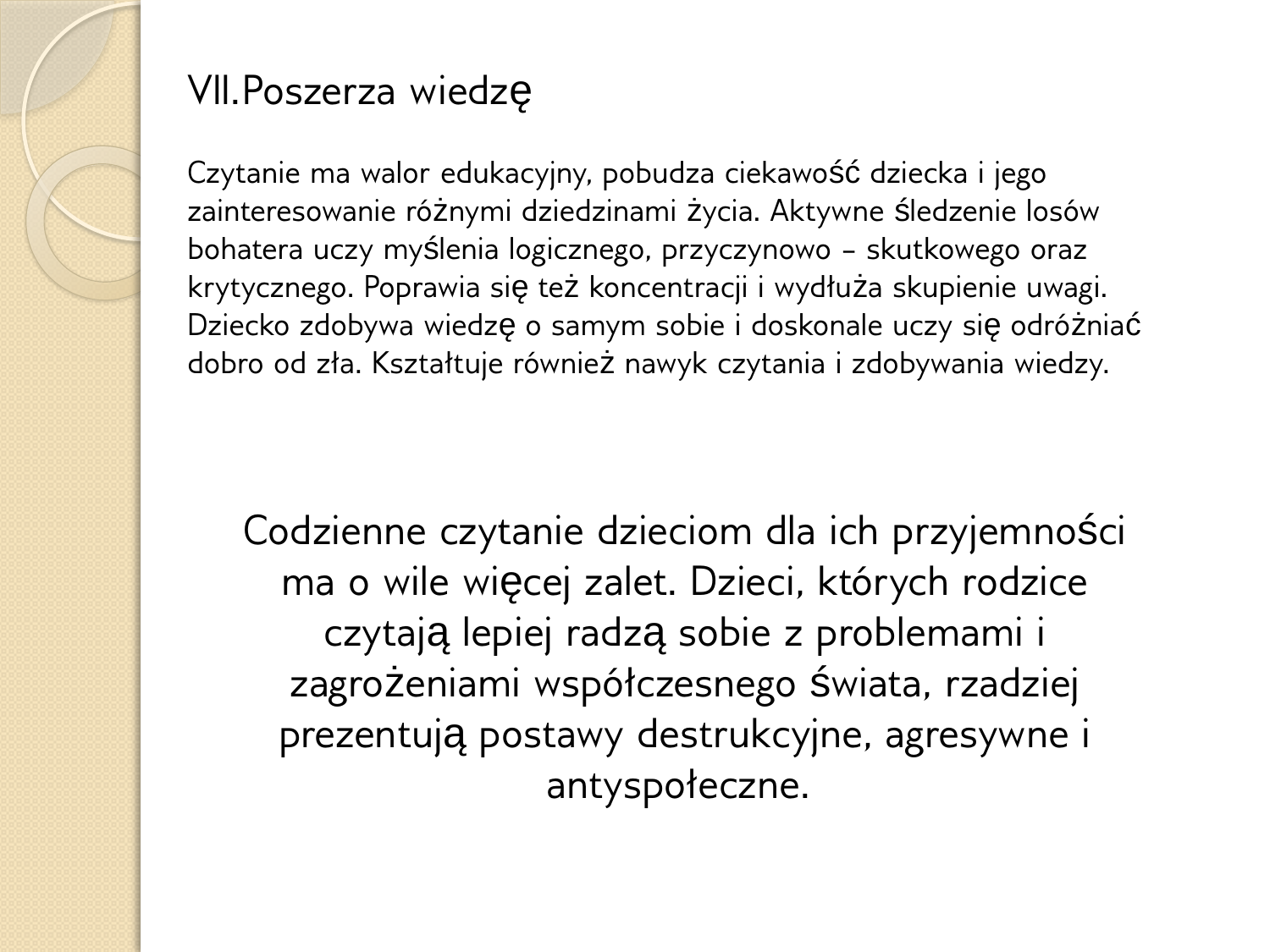

Poszerza wiedzę

Czytanie ma walor edukacyjny, pobudza ciekawość dziecka i jego zainteresowanie różnymi dziedzinami życia. Aktywne śledzenie losów bohatera uczy myślenia logicznego, przyczynowo – skutkowego oraz krytycznego. Poprawia się też koncentracji i wydłuża skupienie uwagi. Dziecko zdobywa wiedzę o samym sobie i doskonale uczy się odróżniać dobro od zła. Kształtuje również nawyk czytania i zdobywania wiedzy.
Codzienne czytanie dzieciom dla ich przyjemności ma o wile więcej zalet. Dzieci, których rodzice czytają lepiej radzą sobie z problemami i zagrożeniami współczesnego świata, rzadziej prezentują postawy destrukcyjne, agresywne i antyspołeczne.